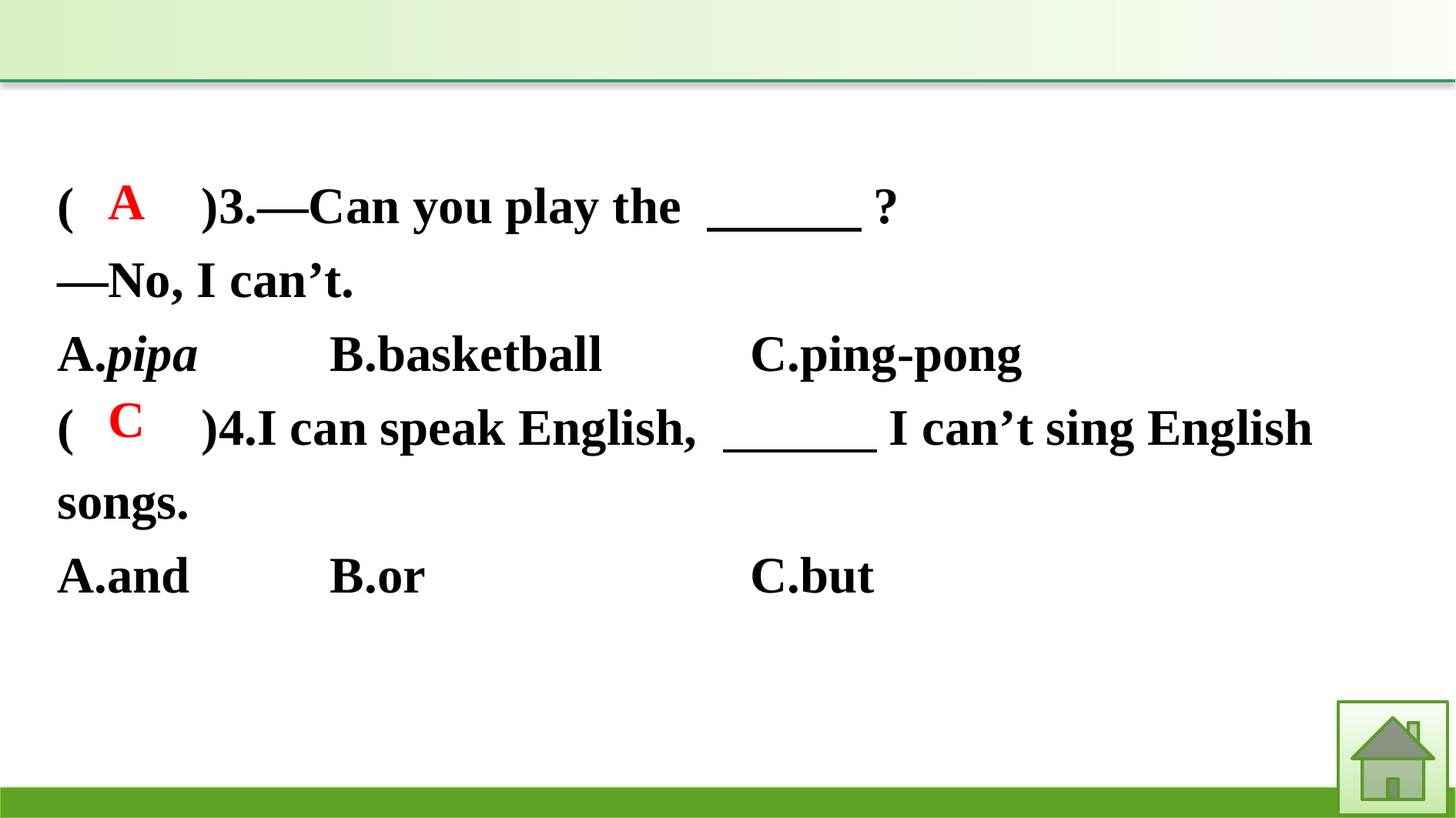

(　　)3.—Can you play the 　　　?
—No, I can’t.
A.pipa		B.basketball		C.ping-pong
(　　)4.I can speak English, 　　　I can’t sing English songs.
A.and		B.or				C.but
A
C